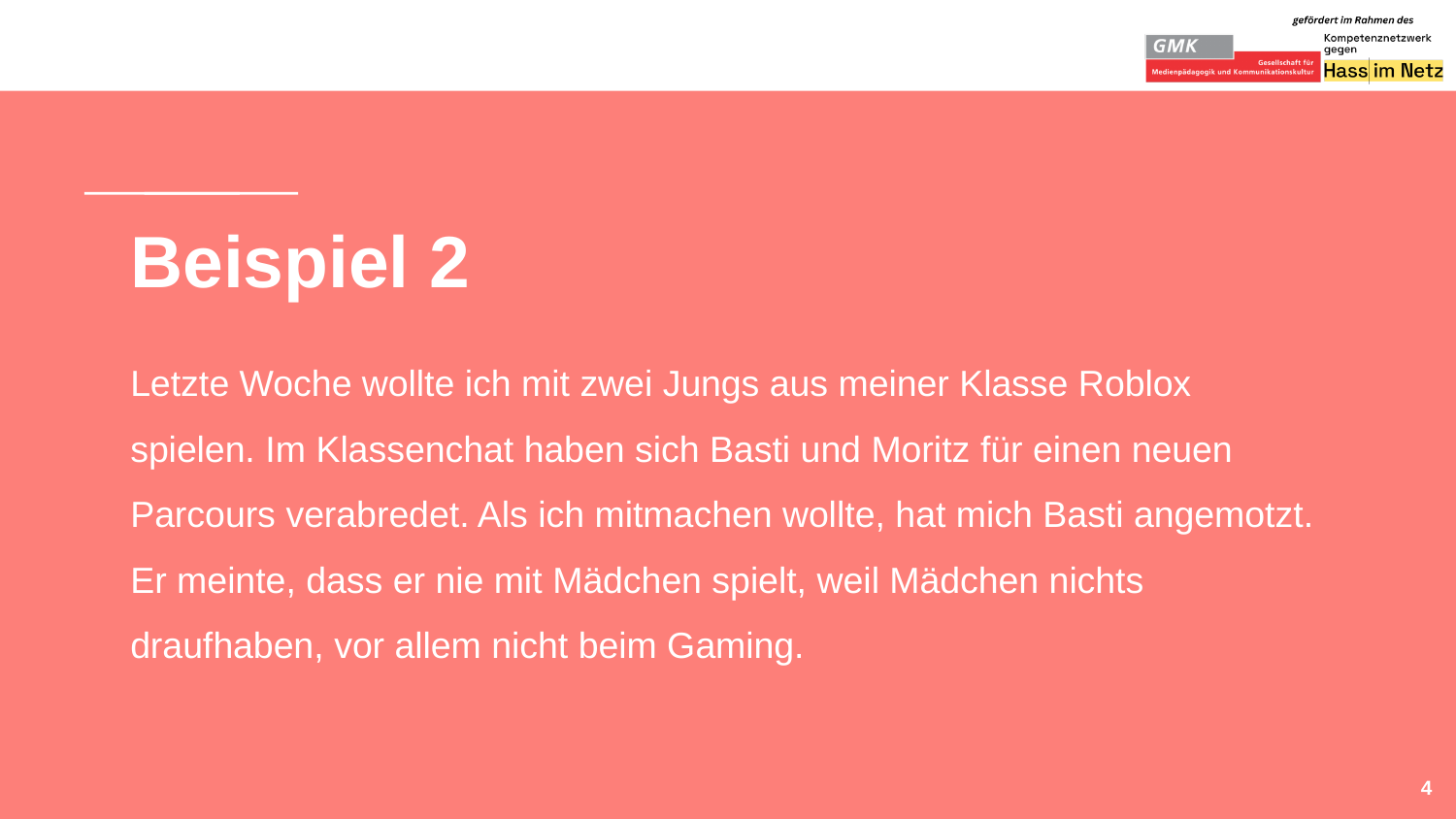

# Beispiel 2
Letzte Woche wollte ich mit zwei Jungs aus meiner Klasse Roblox spielen. Im Klassenchat haben sich Basti und Moritz für einen neuen Parcours verabredet. Als ich mitmachen wollte, hat mich Basti angemotzt. Er meinte, dass er nie mit Mädchen spielt, weil Mädchen nichts draufhaben, vor allem nicht beim Gaming.
4